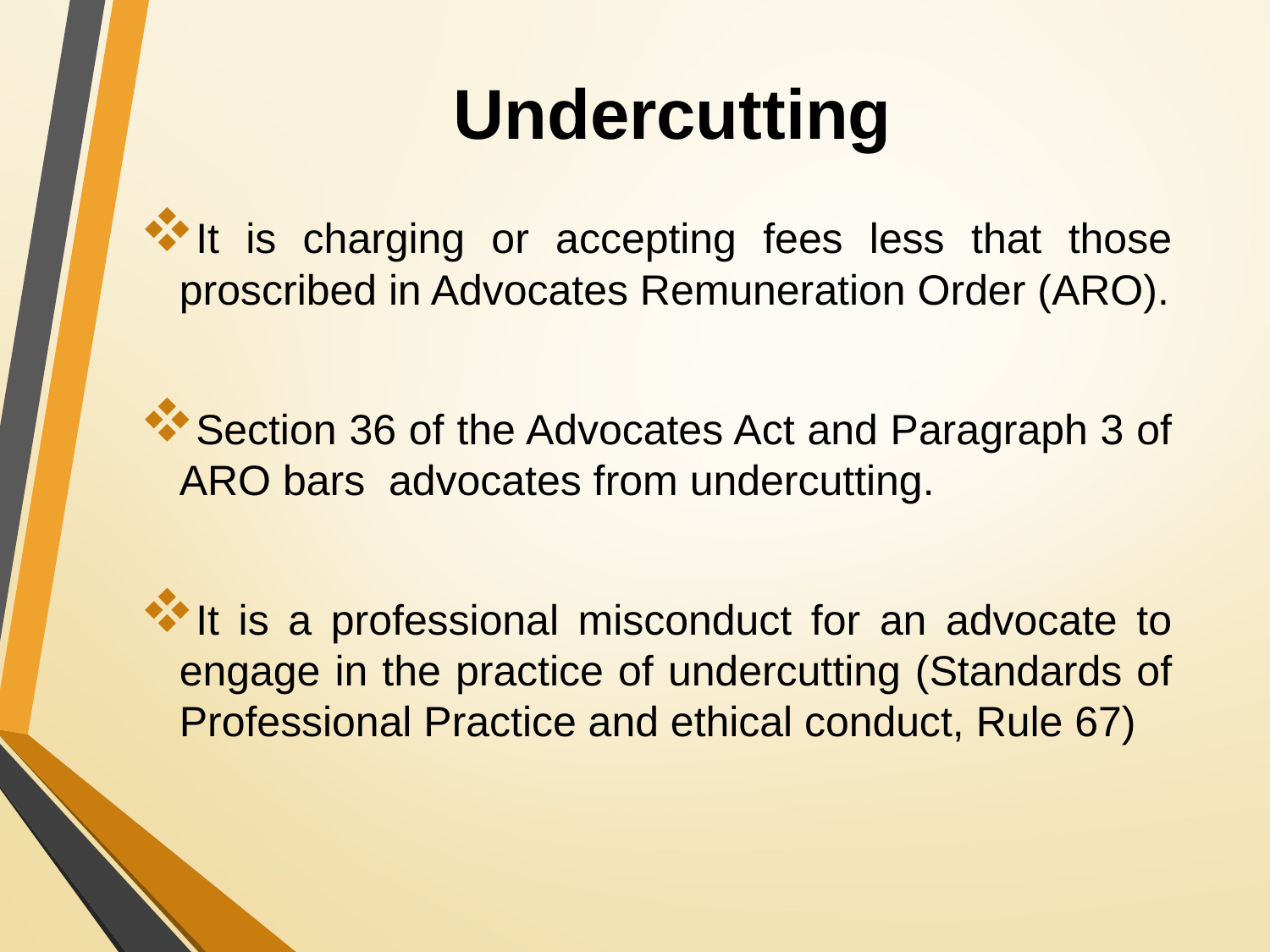

# Undercutting
It is charging or accepting fees less that those proscribed in Advocates Remuneration Order (ARO).

Section 36 of the Advocates Act and Paragraph 3 of ARO bars  advocates from undercutting.

It is a professional misconduct for an advocate to engage in the practice of undercutting (Standards of Professional Practice and ethical conduct, Rule 67)